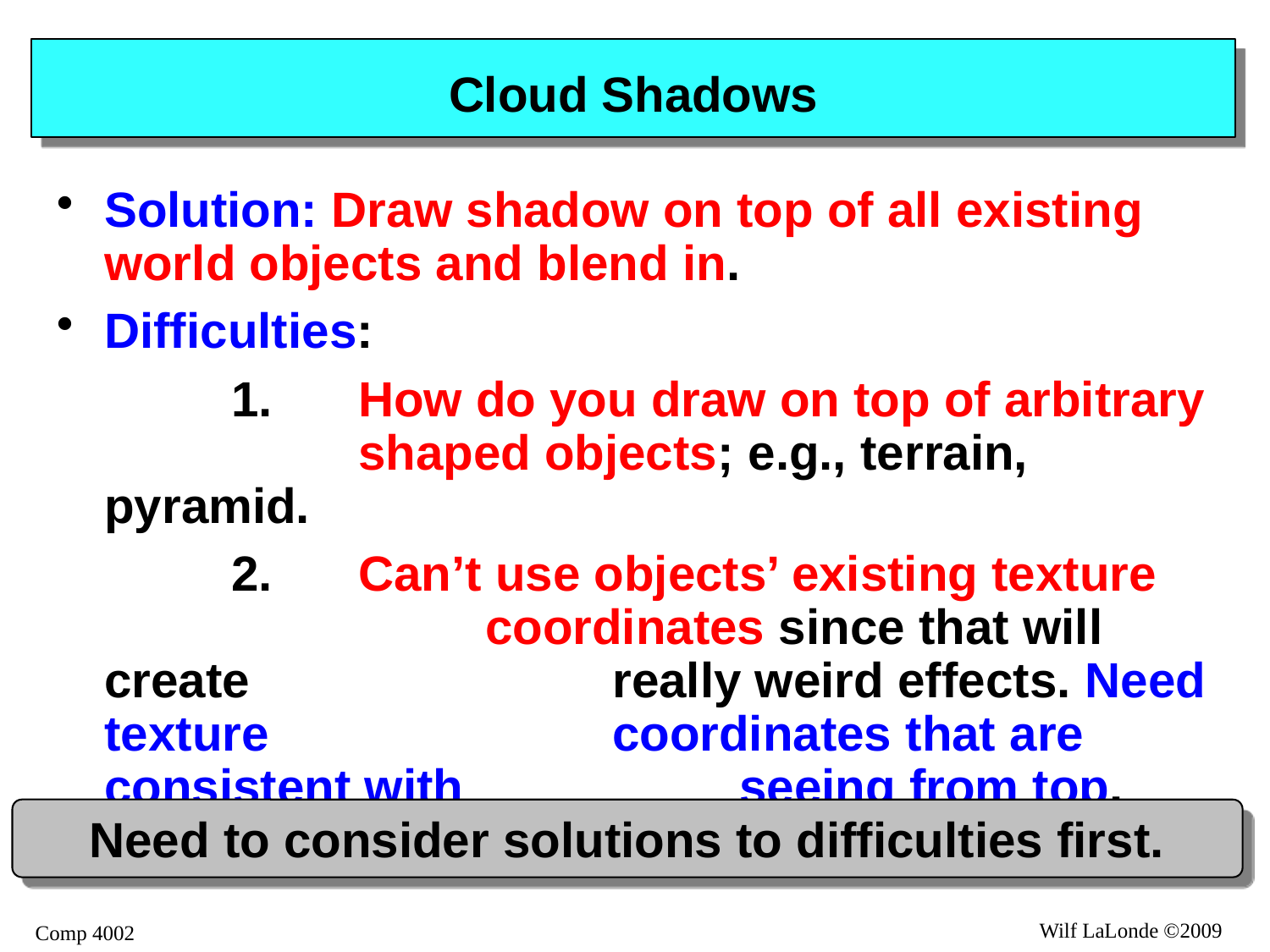

# Cloud Shadows
Solution: Draw shadow on top of all existing world objects and blend in.
Difficulties:
		1.	How do you draw on top of arbitrary
		shaped objects; e.g., terrain, pyramid.
		2.	Can’t use objects’ existing texture 			coordinates since that will create 			really weird effects. Need texture 			coordinates that are consistent with 			seeing from top.

Need to consider solutions to difficulties first.